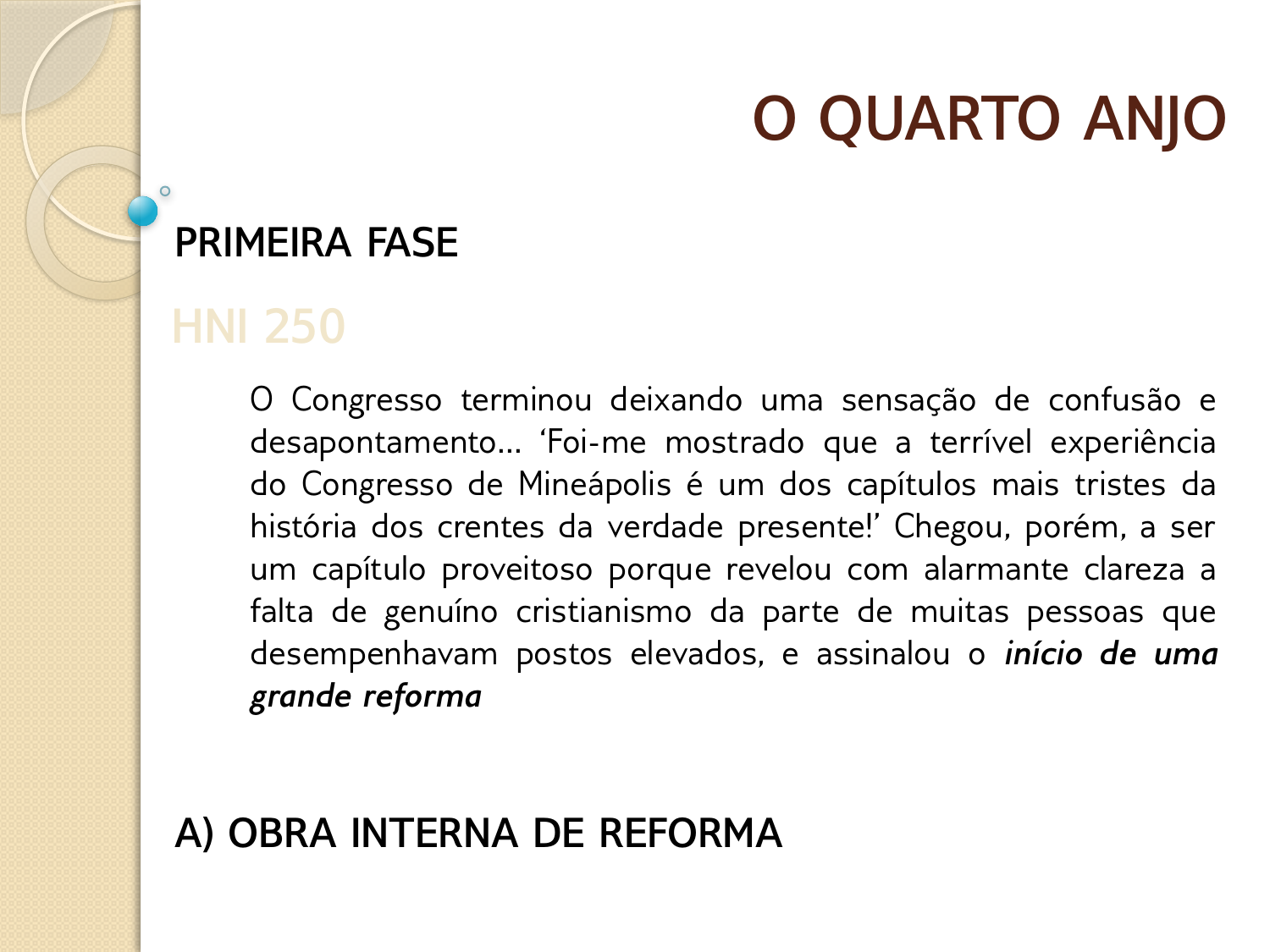

O QUARTO ANJO
PRIMEIRA FASE
HNI 250
O Congresso terminou deixando uma sensação de confusão e desapontamento... ‘Foi-me mostrado que a terrível experiência do Congresso de Mineápolis é um dos capítulos mais tristes da história dos crentes da verdade presente!’ Chegou, porém, a ser um capítulo proveitoso porque revelou com alarmante clareza a falta de genuíno cristianismo da parte de muitas pessoas que desempenhavam postos elevados, e assinalou o início de uma grande reforma
A) OBRA INTERNA DE REFORMA